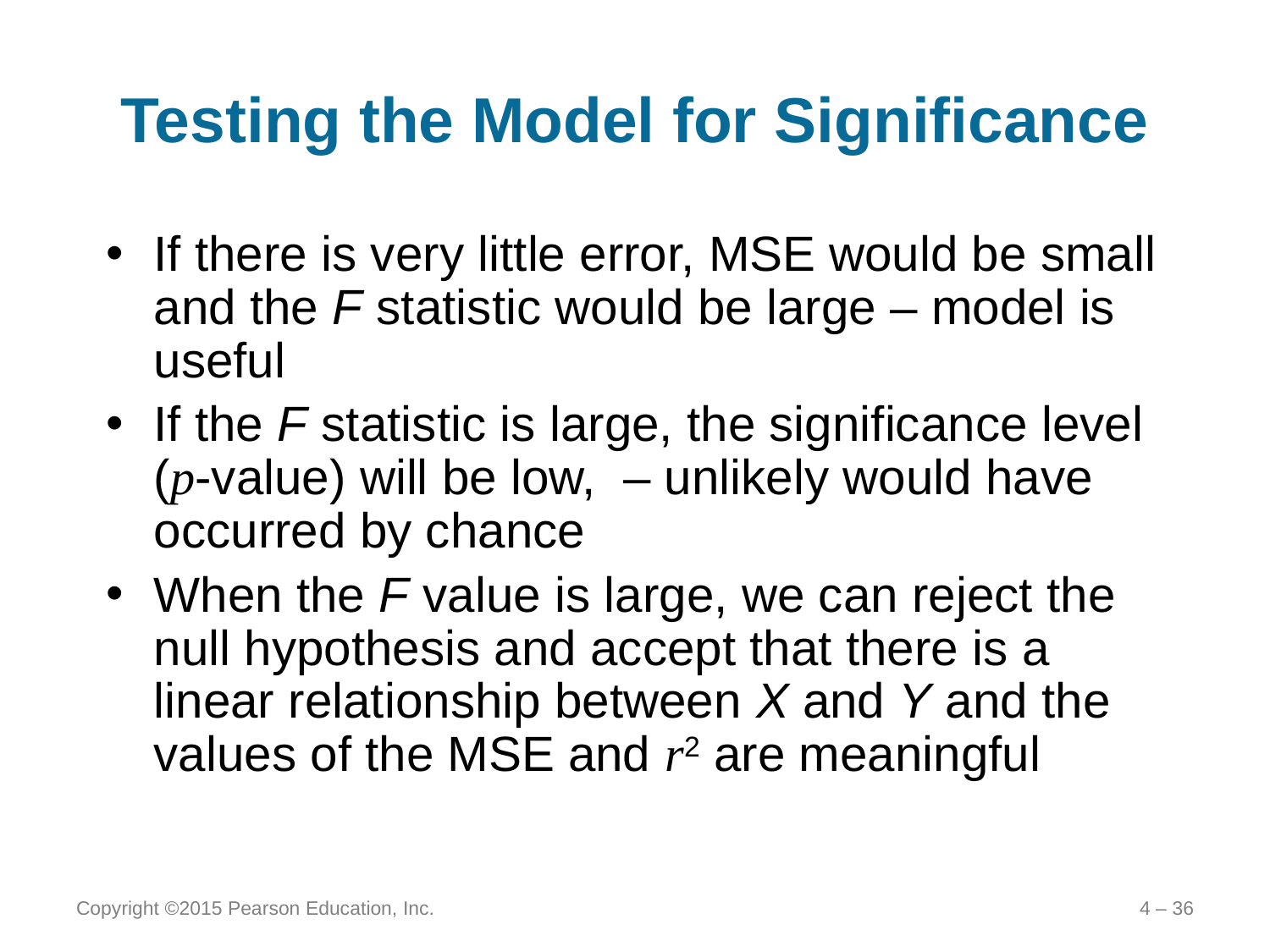

# Testing the Model for Significance
If there is very little error, MSE would be small and the F statistic would be large – model is useful
If the F statistic is large, the significance level (p-value) will be low,  – unlikely would have occurred by chance
When the F value is large, we can reject the null hypothesis and accept that there is a linear relationship between X and Y and the values of the MSE and r2 are meaningful
Copyright ©2015 Pearson Education, Inc.
4 – 36